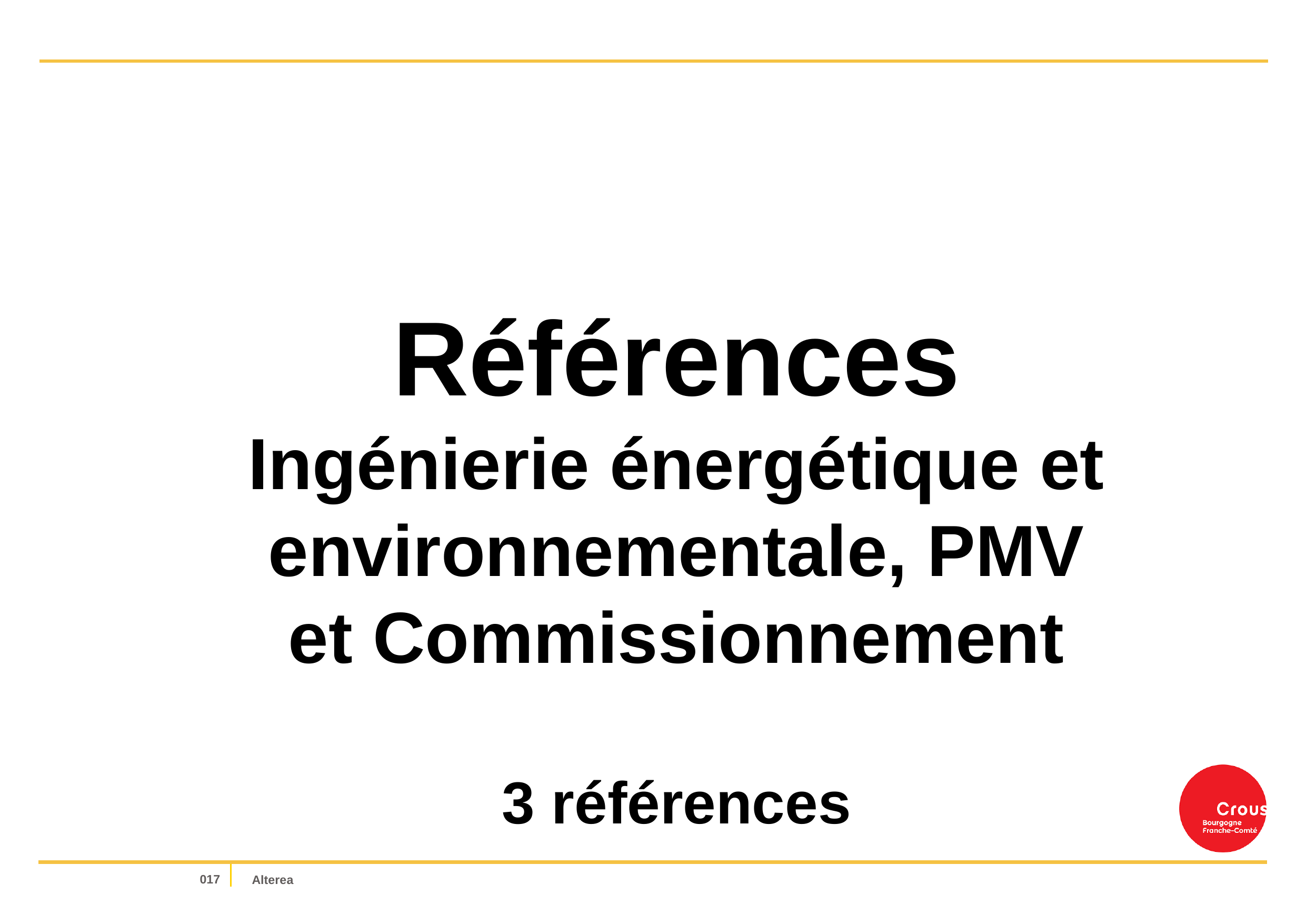

Références
Ingénierie énergétique et environnementale, PMV et Commissionnement

3 références